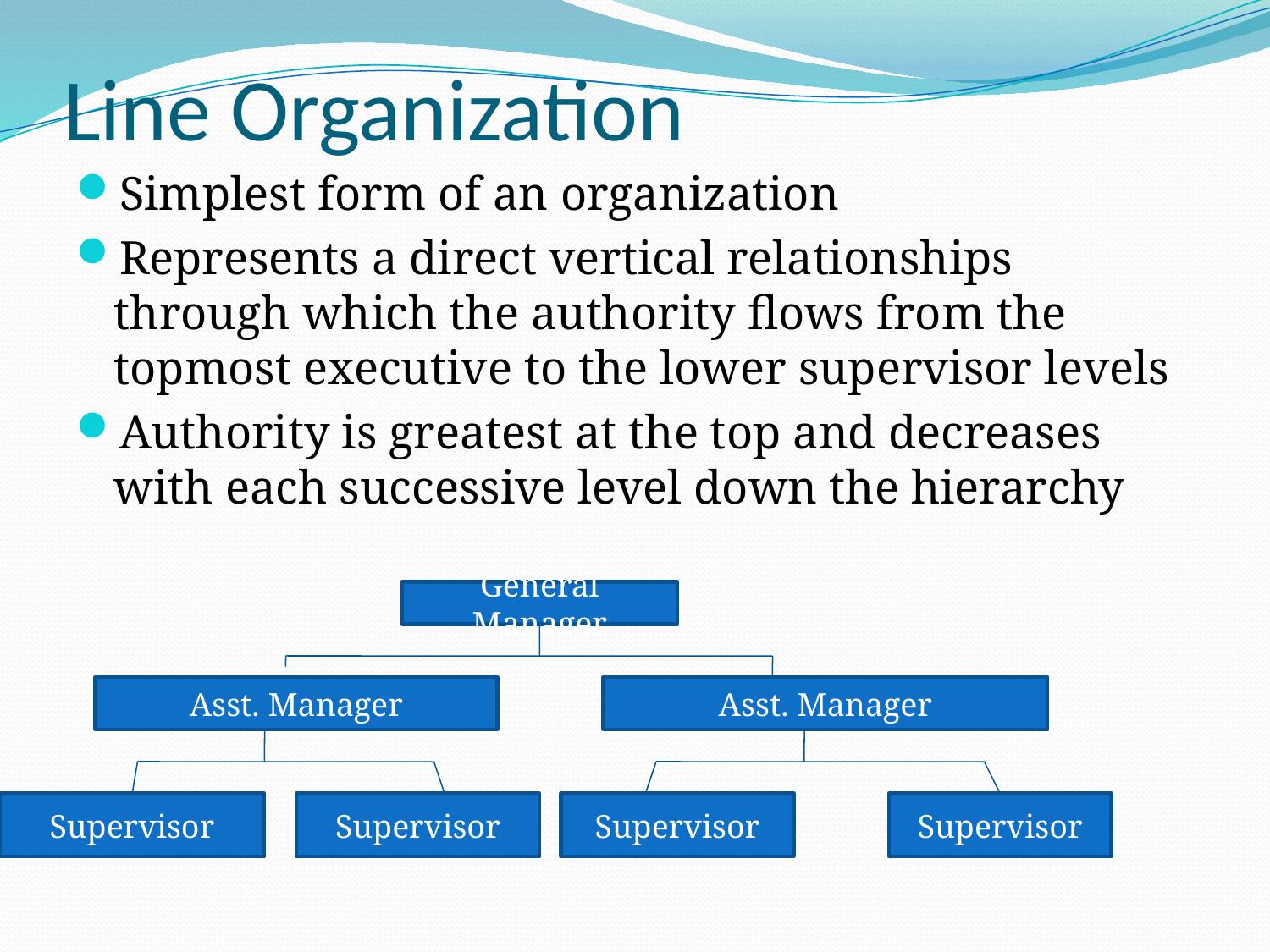

# Line Organization
Simplest form of an organization
Represents a direct vertical relationships through which the authority flows from the topmost executive to the lower supervisor levels
Authority is greatest at the top and decreases with each successive level down the hierarchy

General Manager
Asst. Manager
Asst. Manager
Supervisor
Supervisor
Supervisor
Supervisor